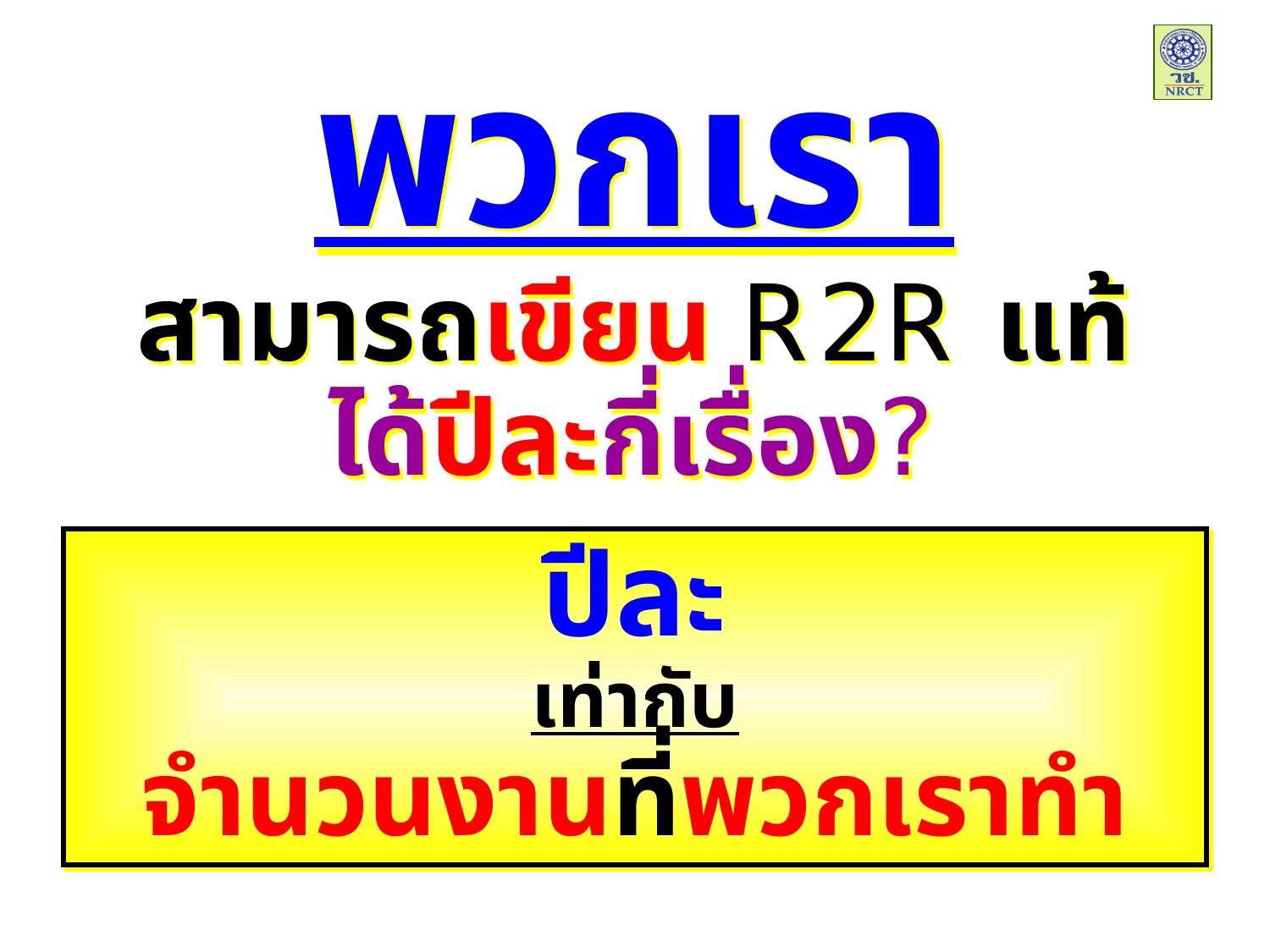

พวกเรา
สามารถเขียน R2R แท้
ได้ปีละกี่เรื่อง?
ปีละ
เท่ากับ
จำนวนงานที่พวกเราทำ